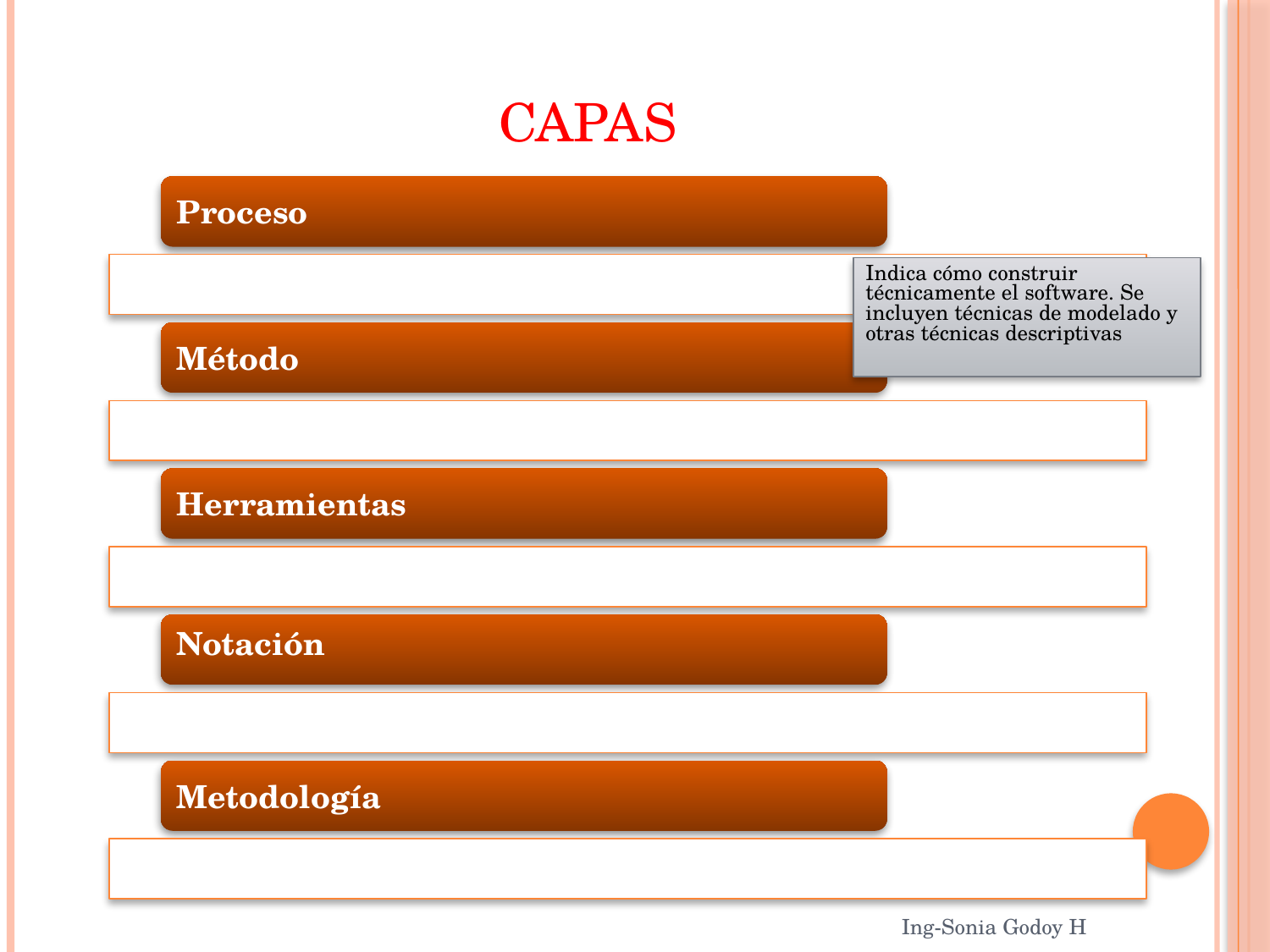

# CAPAS
Proceso
Herramientas
Metodología
Método
Notación
Indica cómo construir técnicamente el software. Se incluyen técnicas de modelado y otras técnicas descriptivas

Ing-Sonia Godoy H